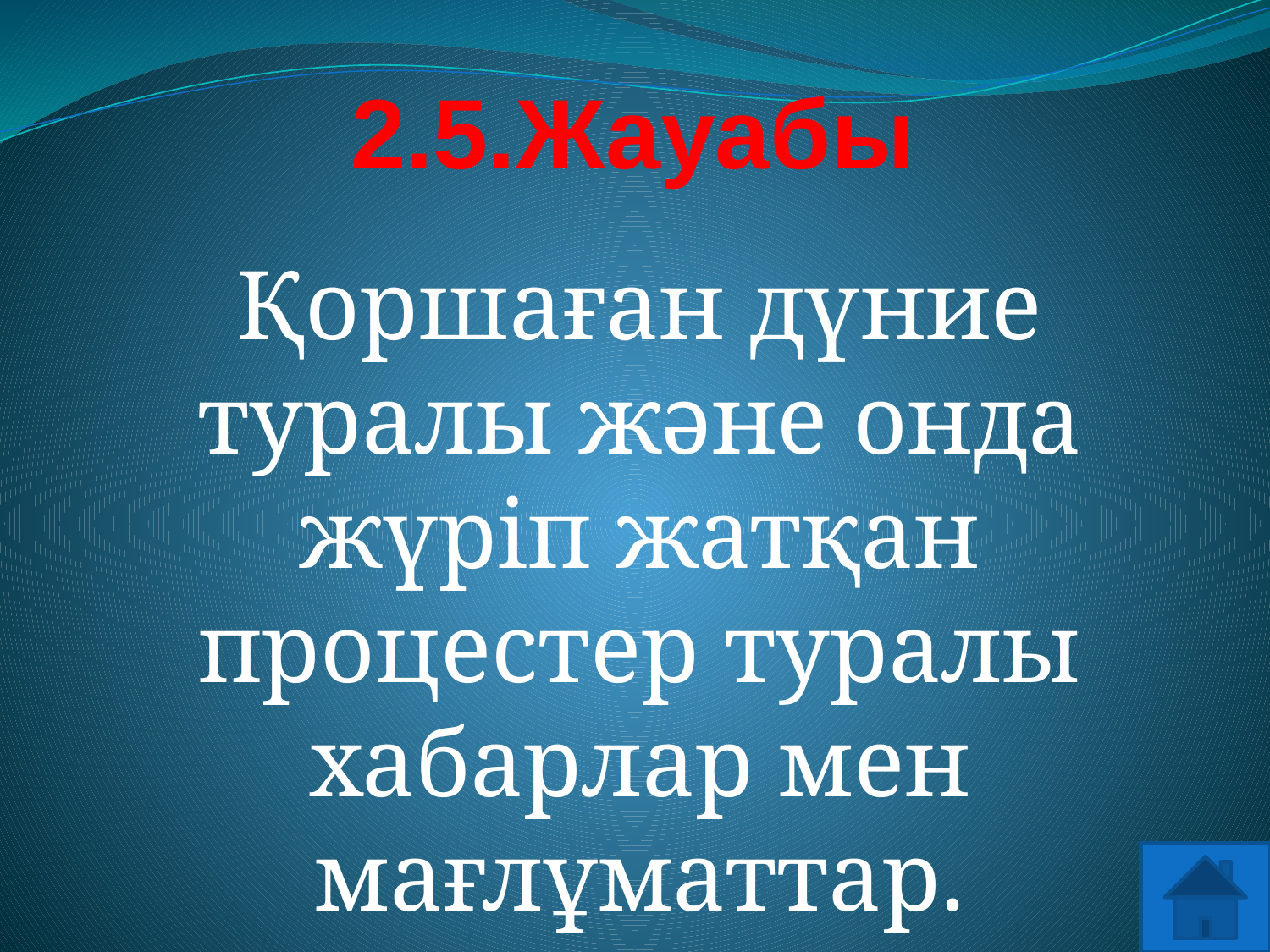

# 2.5.Жауабы
Қоршаған дүние туралы және онда жүріп жатқан процестер туралы хабарлар мен мағлұматтар.